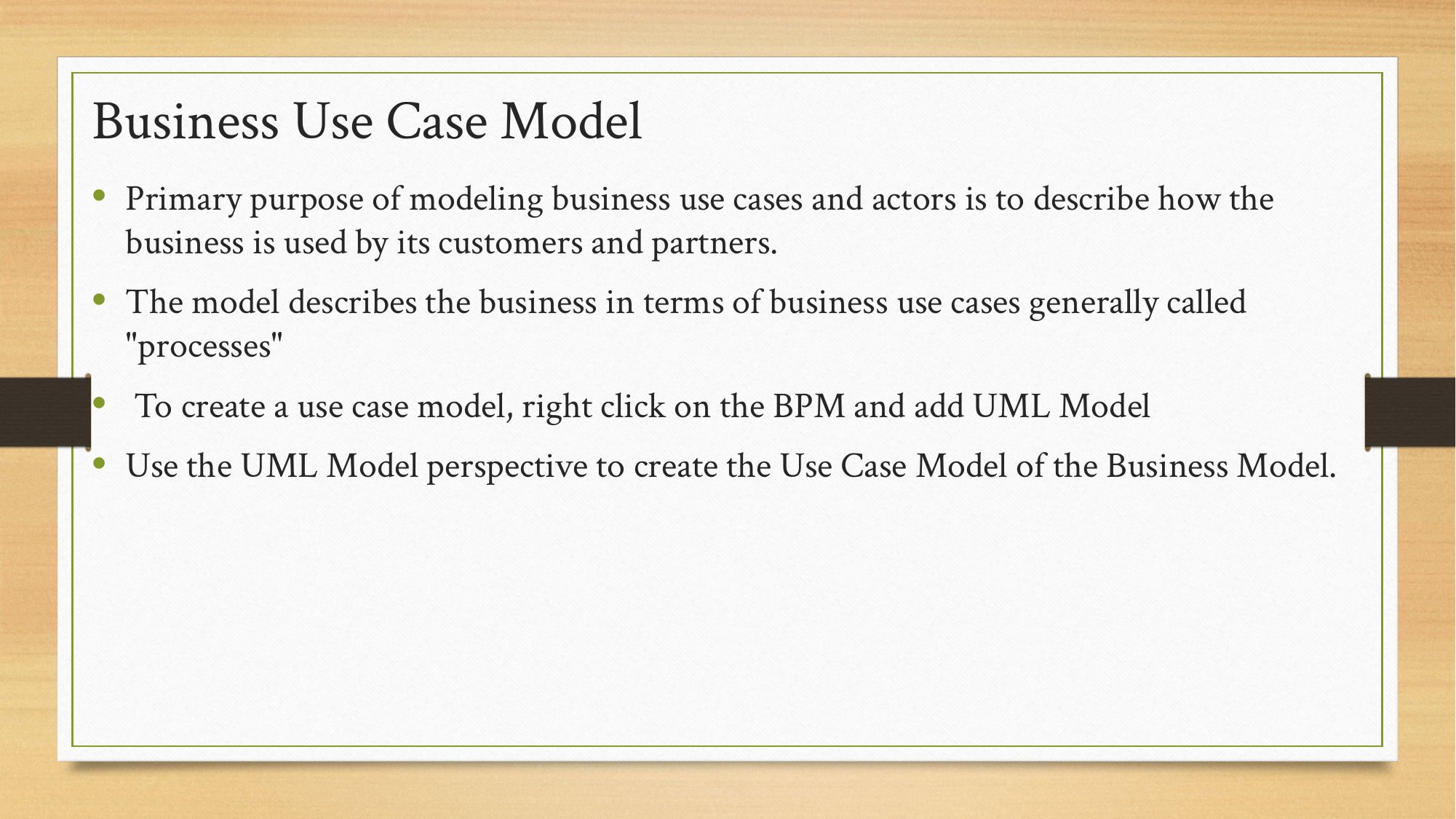

# Business Use Case Model
Primary purpose of modeling business use cases and actors is to describe how the business is used by its customers and partners.
The model describes the business in terms of business use cases generally called "processes"
 To create a use case model, right click on the BPM and add UML Model
Use the UML Model perspective to create the Use Case Model of the Business Model.